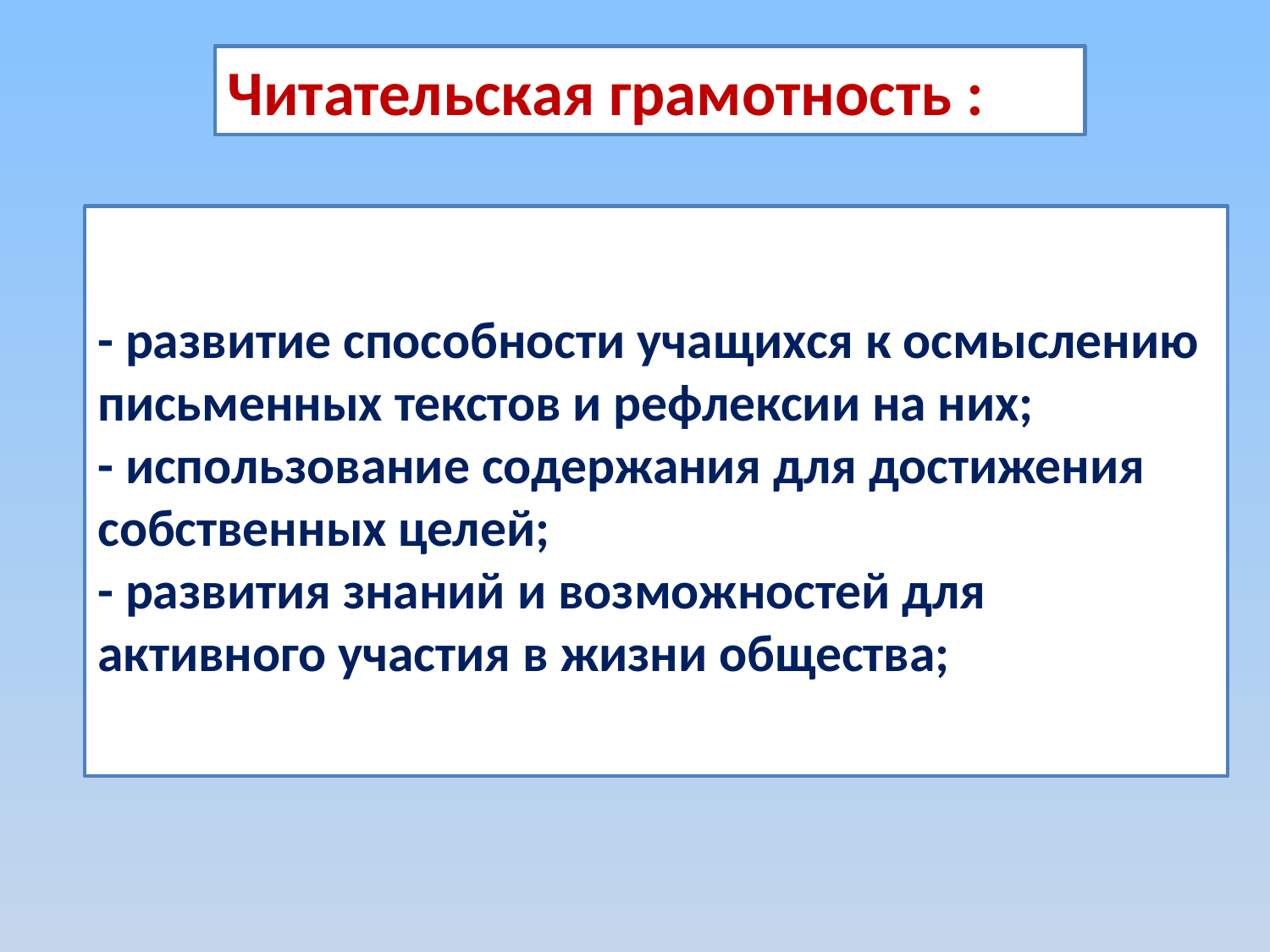

Читательская грамотность :
# - развитие способности учащихся к осмыслению письменных текстов и рефлексии на них; - использование содержания для достижения собственных целей; - развития знаний и возможностей для активного участия в жизни общества;